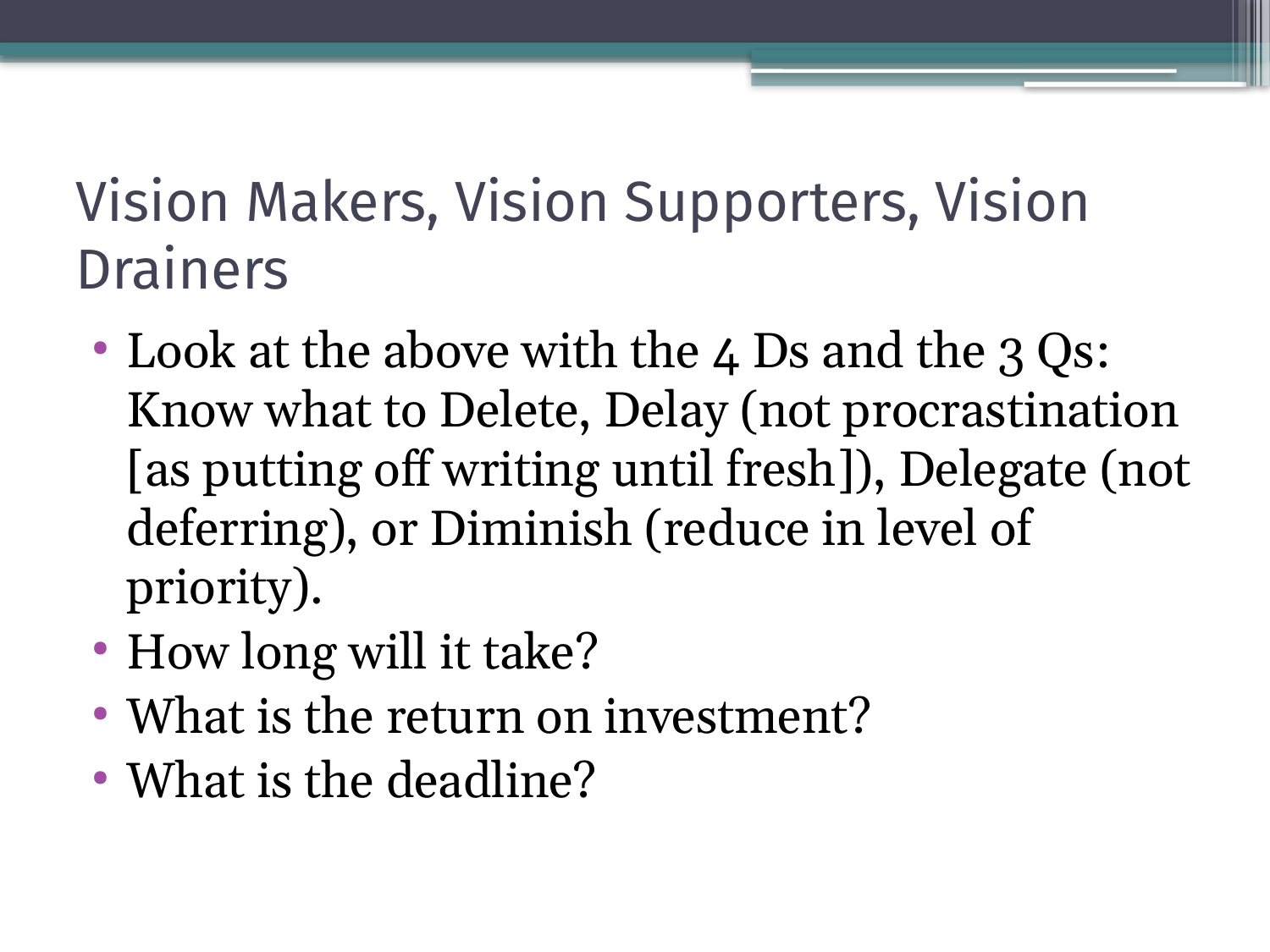

# Vision Makers, Vision Supporters, Vision Drainers
Look at the above with the 4 Ds and the 3 Qs: Know what to Delete, Delay (not procrastination [as putting off writing until fresh]), Delegate (not deferring), or Diminish (reduce in level of priority).
How long will it take?
What is the return on investment?
What is the deadline?